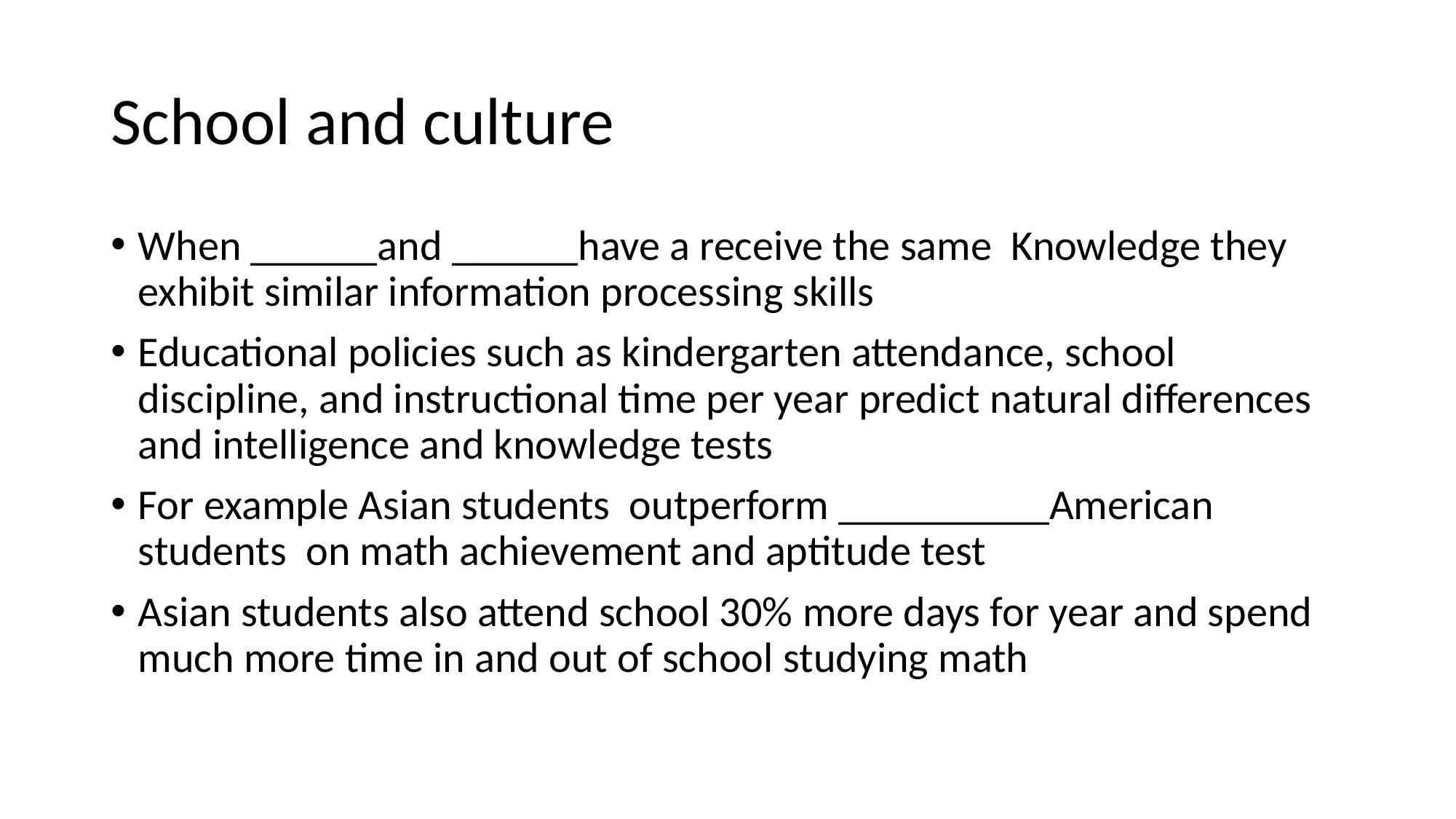

# School and culture
When ______and ______have a receive the same  Knowledge they exhibit similar information processing skills
Educational policies such as kindergarten attendance, school discipline, and instructional time per year predict natural differences and intelligence and knowledge tests
For example Asian students  outperform __________American students  on math achievement and aptitude test
Asian students also attend school 30% more days for year and spend much more time in and out of school studying math